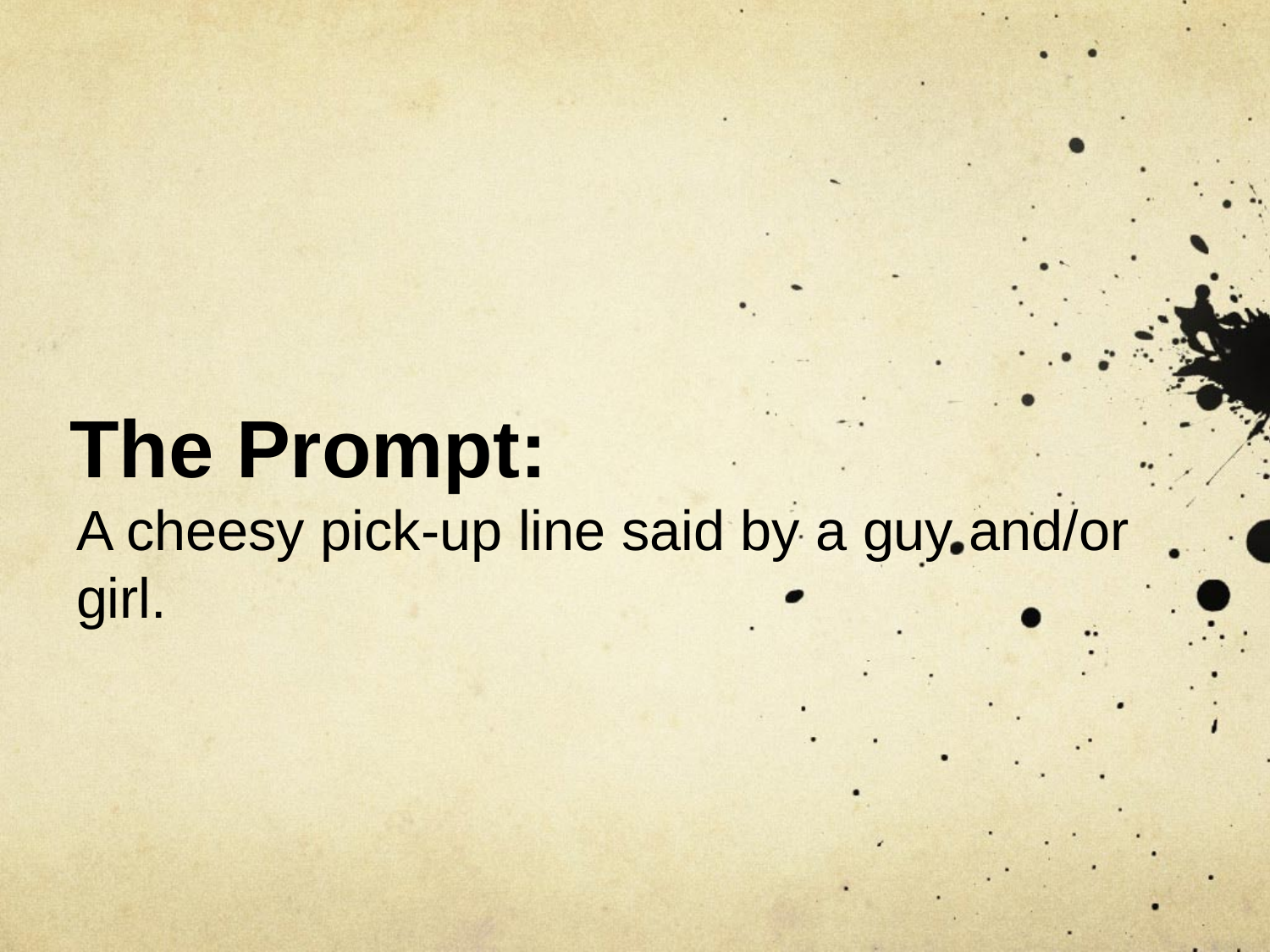

# The Prompt:
A cheesy pick-up line said by a guy and/or girl.